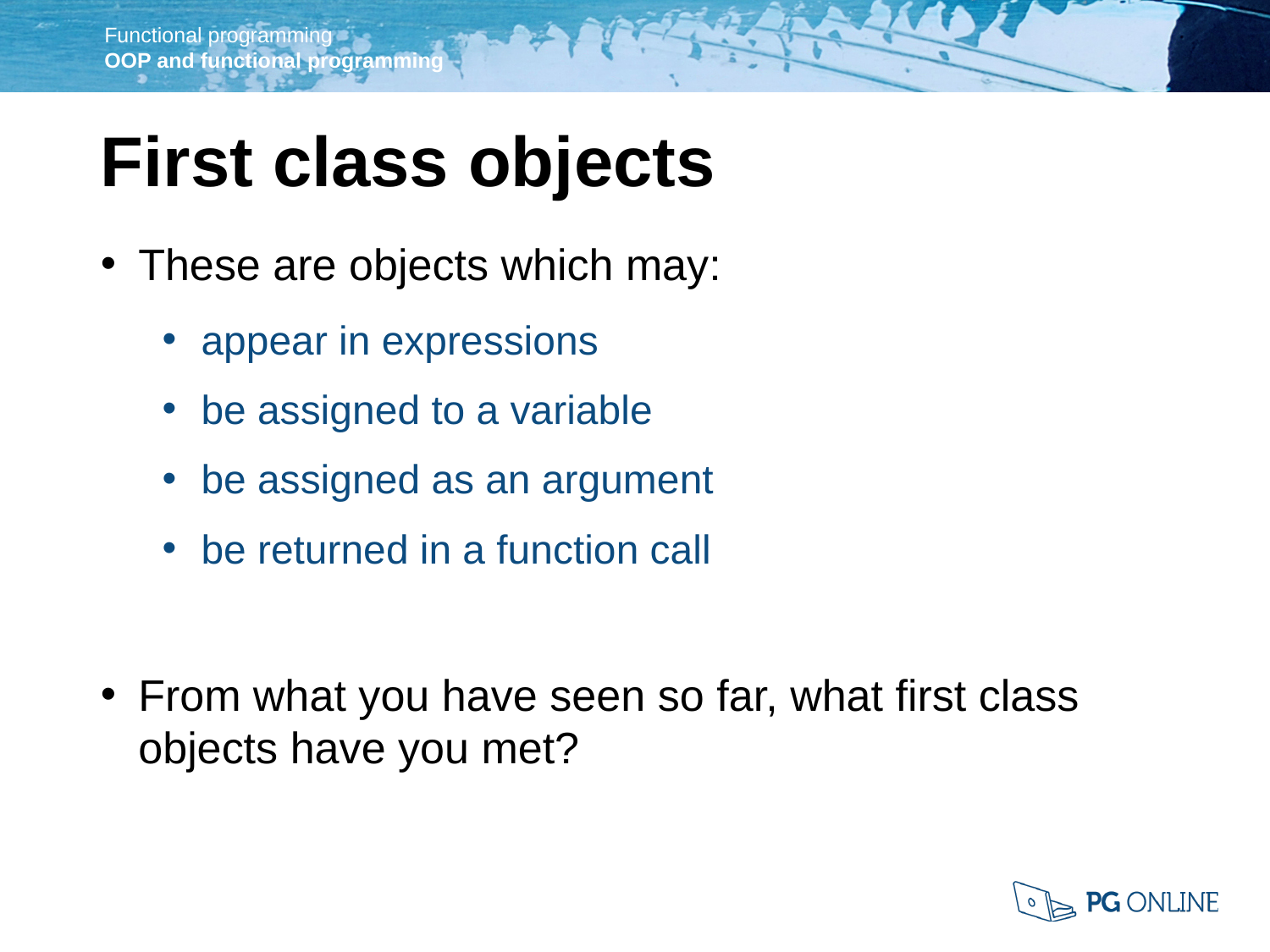

First class objects
These are objects which may:
appear in expressions
be assigned to a variable
be assigned as an argument
be returned in a function call

From what you have seen so far, what first class objects have you met?